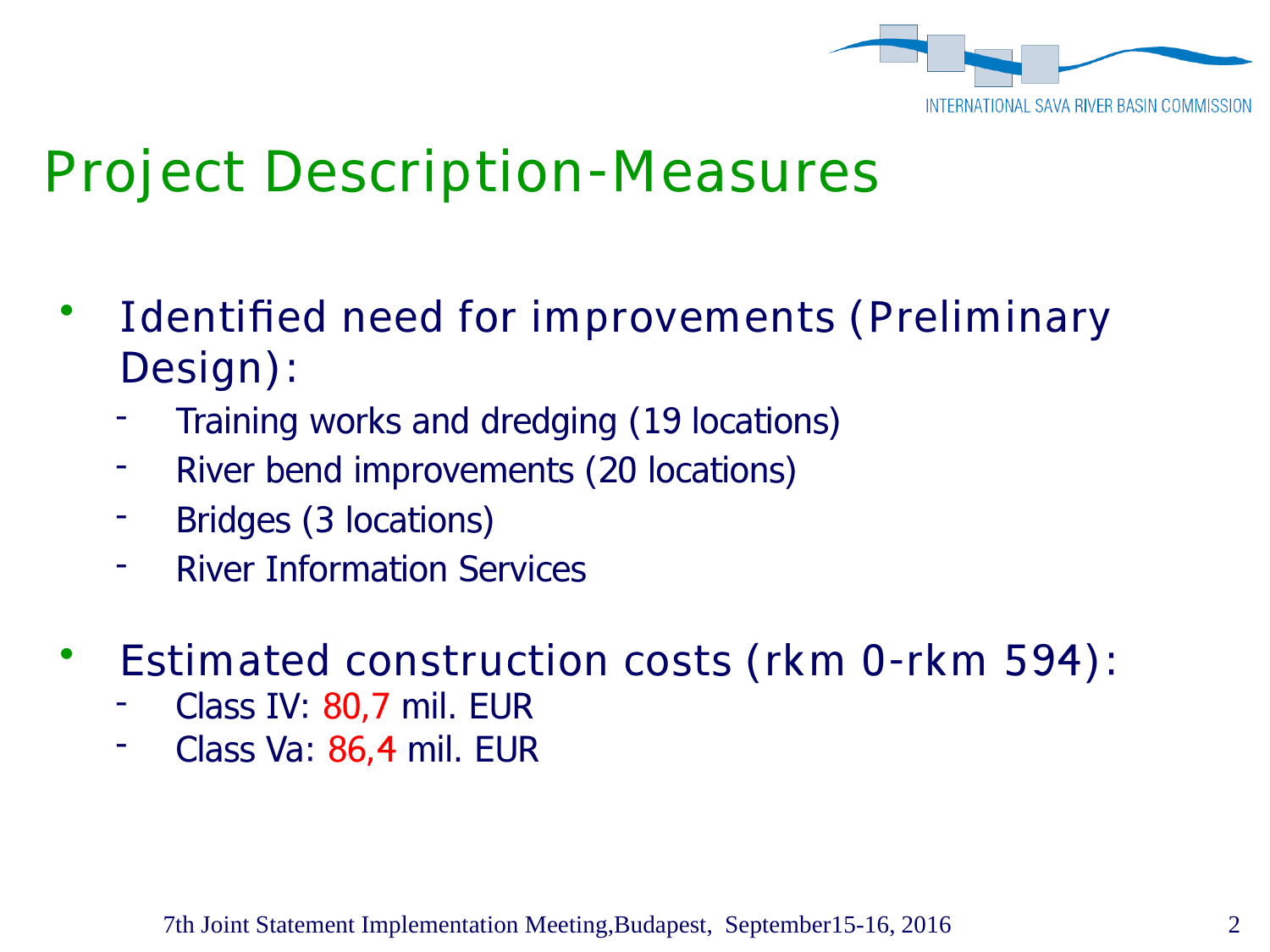

# Project Description-Measures

Identified need for improvements (Preliminary Design):
Training works and dredging (19 locations)
River bend improvements (20 locations)
Bridges (3 locations)
River Information Services

Estimated construction costs (rkm 0-rkm 594):
Class IV: 80,7 mil. EUR
Class Va: 86,4 mil. EUR

2
7th Joint Statement Implementation Meeting,Budapest,  September15-16, 2016